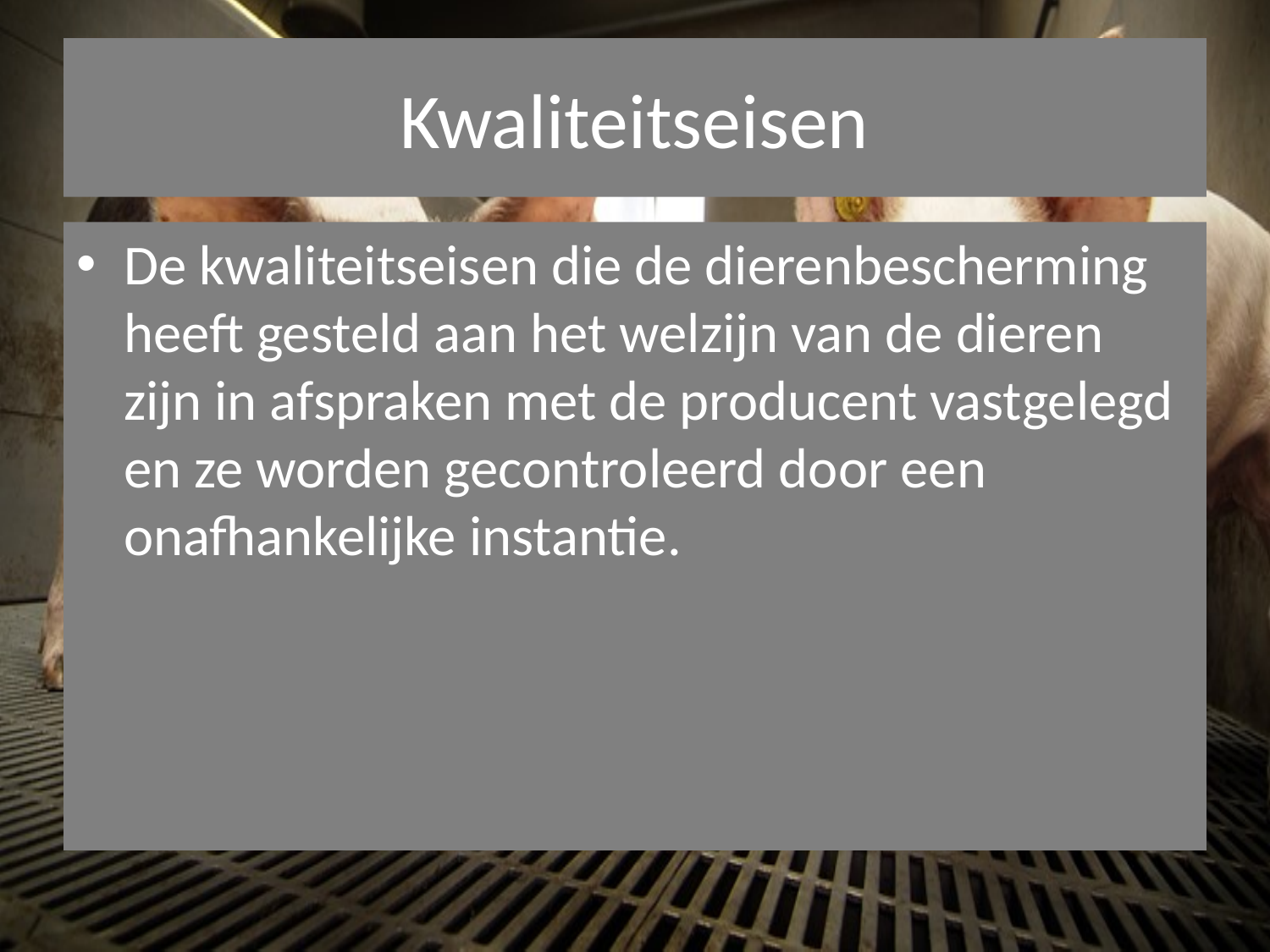

# Kwaliteitseisen
De kwaliteitseisen die de dierenbescherming heeft gesteld aan het welzijn van de dieren zijn in afspraken met de producent vastgelegd en ze worden gecontroleerd door een onafhankelijke instantie.